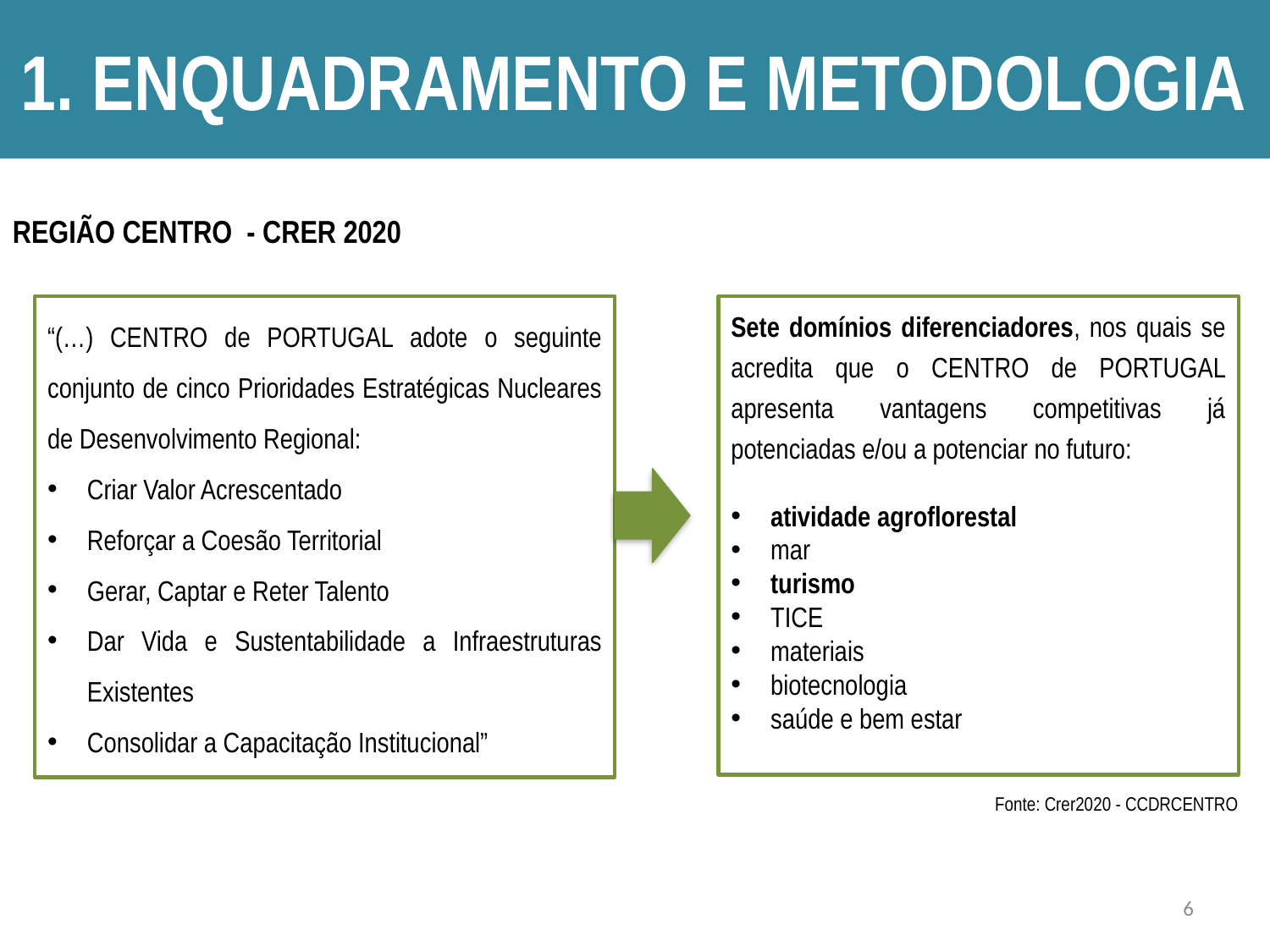

# 1. Enquadramento e Metodologia
REGIÃO CENTRO  - CRER 2020
“(…) CENTRO de PORTUGAL adote o seguinte conjunto de cinco Prioridades Estratégicas Nucleares de Desenvolvimento Regional:
Criar Valor Acrescentado
Reforçar a Coesão Territorial
Gerar, Captar e Reter Talento
Dar Vida e Sustentabilidade a Infraestruturas Existentes
Consolidar a Capacitação Institucional”

Sete domínios diferenciadores, nos quais se acredita que o CENTRO de PORTUGAL apresenta vantagens competitivas já potenciadas e/ou a potenciar no futuro:

atividade agroflorestal
mar
turismo
TICE
materiais
biotecnologia
saúde e bem estar

Fonte: Crer2020 - CCDRCENTRO
6